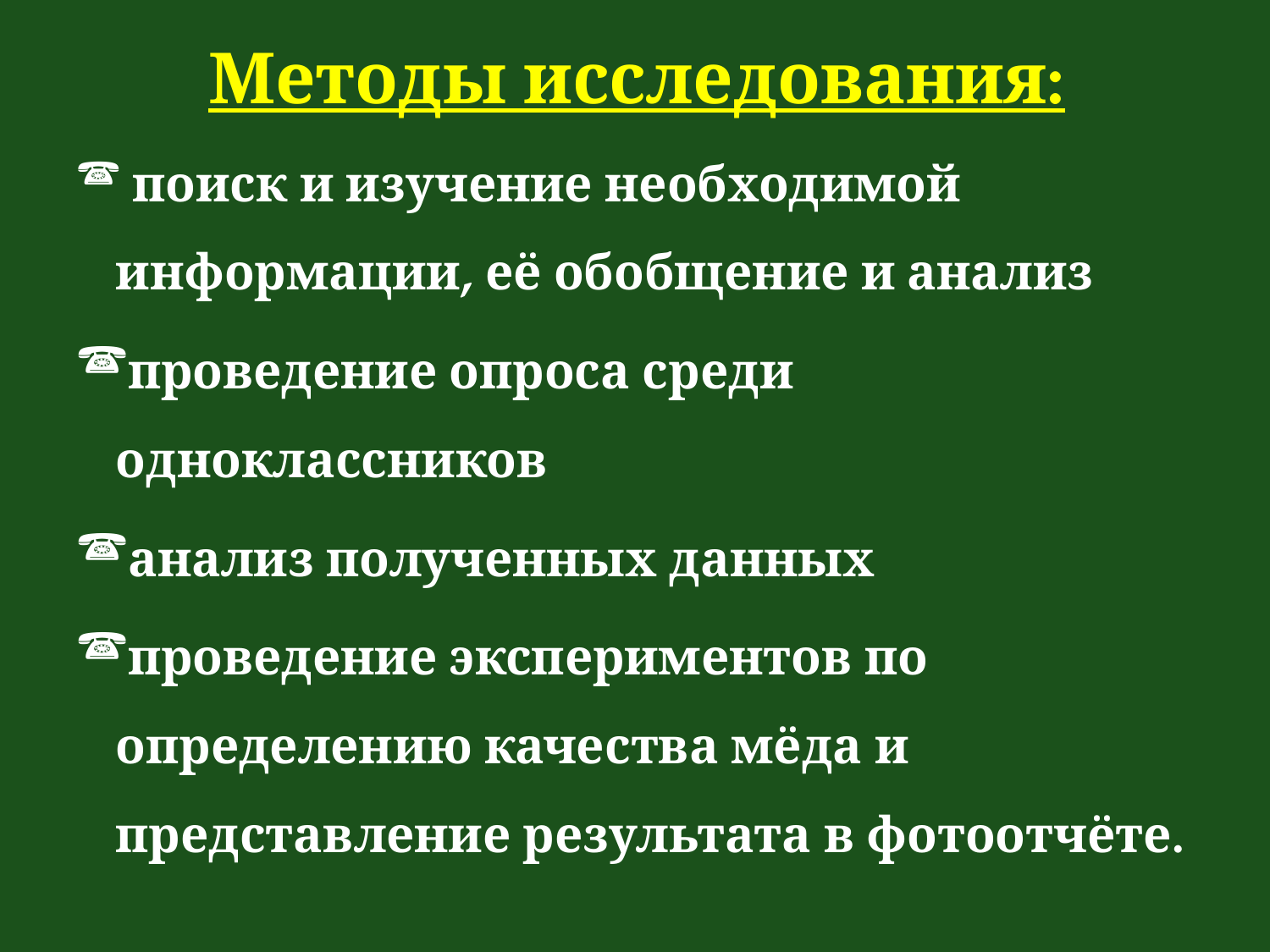

# Методы исследования:
 поиск и изучение необходимой информации, её обобщение и анализ
проведение опроса среди одноклассников
анализ полученных данных
проведение экспериментов по определению качества мёда и  представление результата в фотоотчёте.